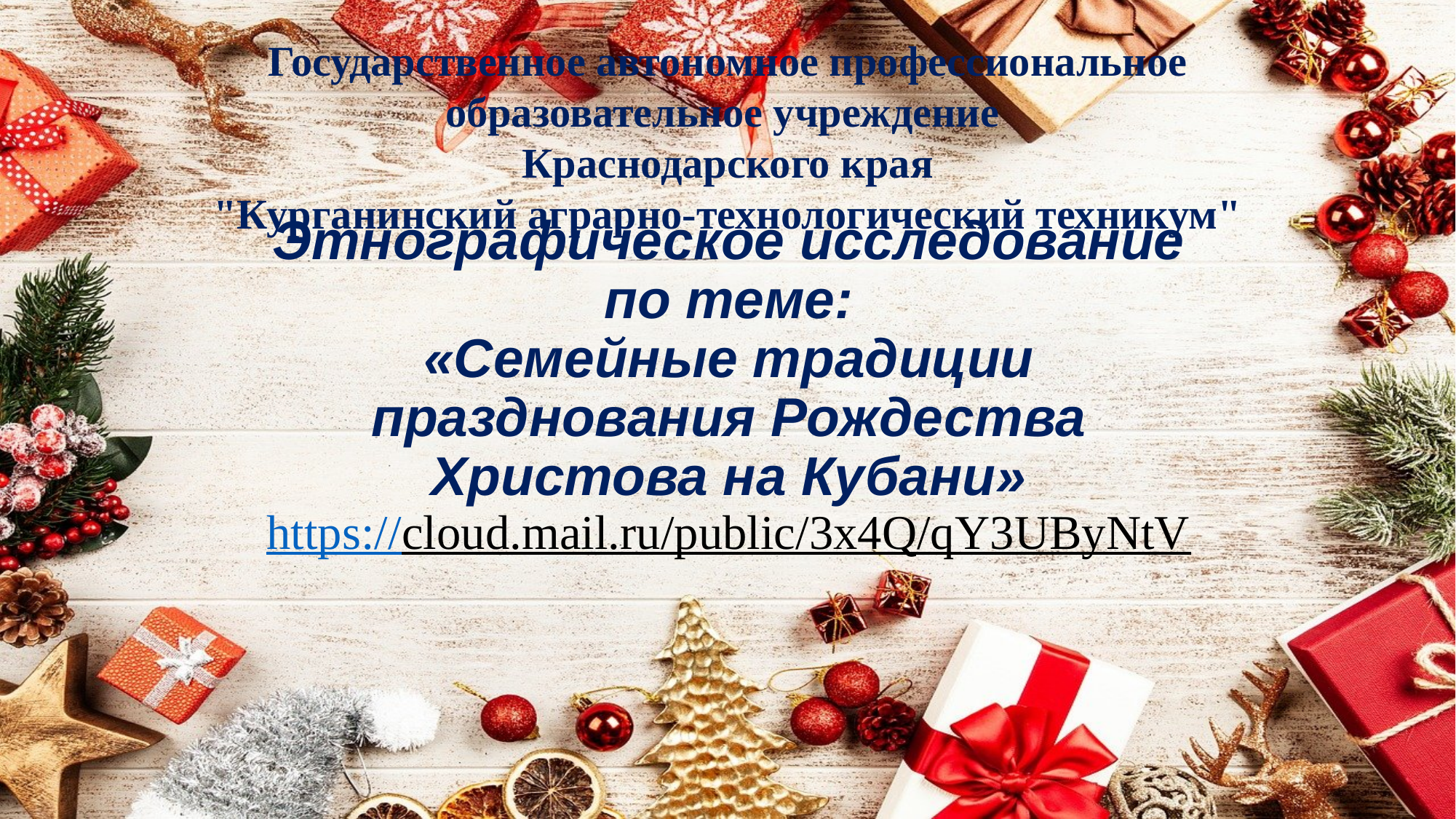

Государственное автономное профессиональное образовательное учреждение
Краснодарского края
"Курганинский аграрно-технологический техникум"
# Этнографическое исследование по теме: «Семейные традиции празднования Рождества Христова на Кубани» https://cloud.mail.ru/public/3x4Q/qY3UByNtV